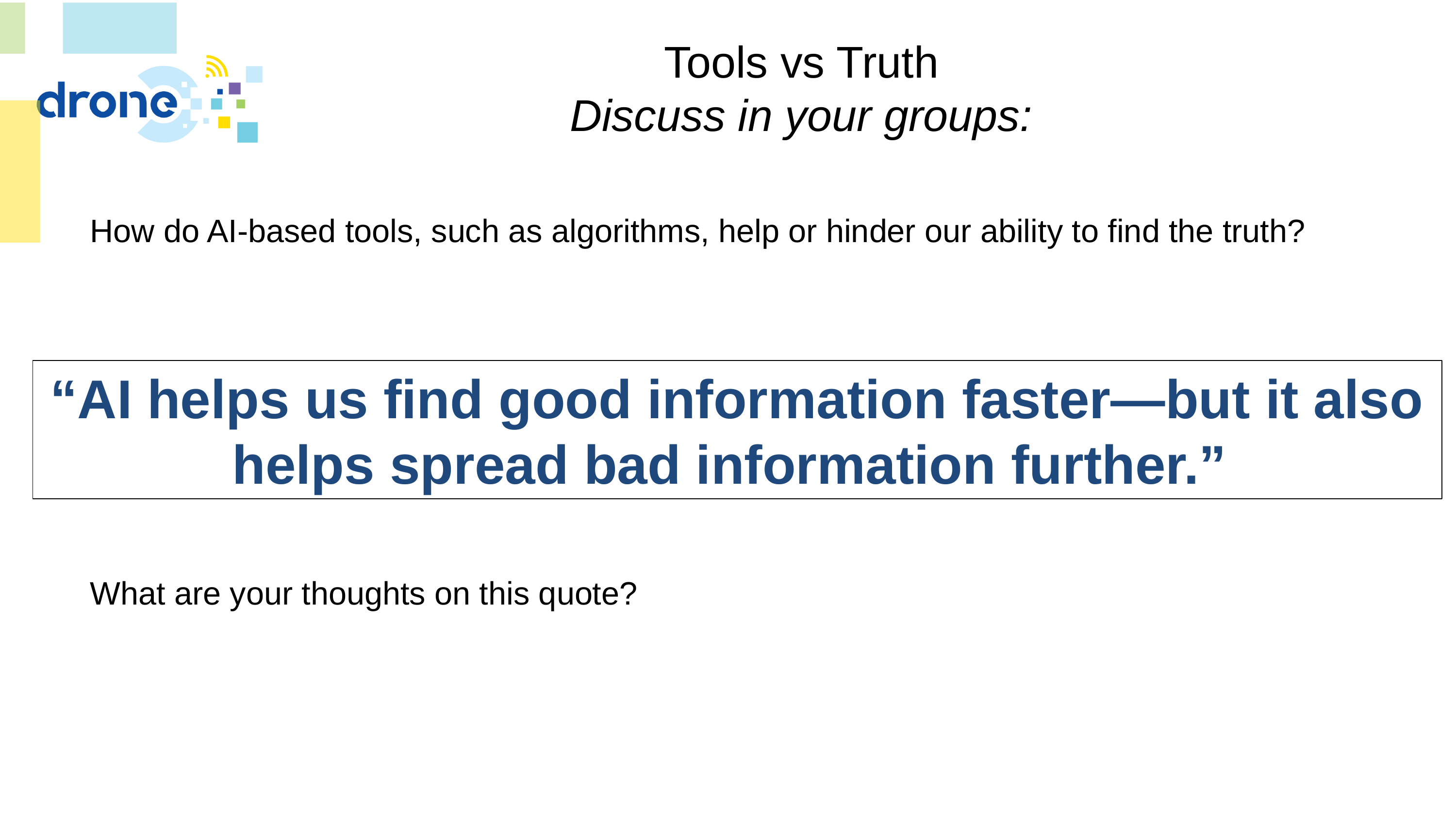

# Tools vs Truth Discuss in your groups:

How do AI-based tools, such as algorithms, help or hinder our ability to find the truth?

What are your thoughts on this quote?
“AI helps us find good information faster—but it also helps spread bad information further.”